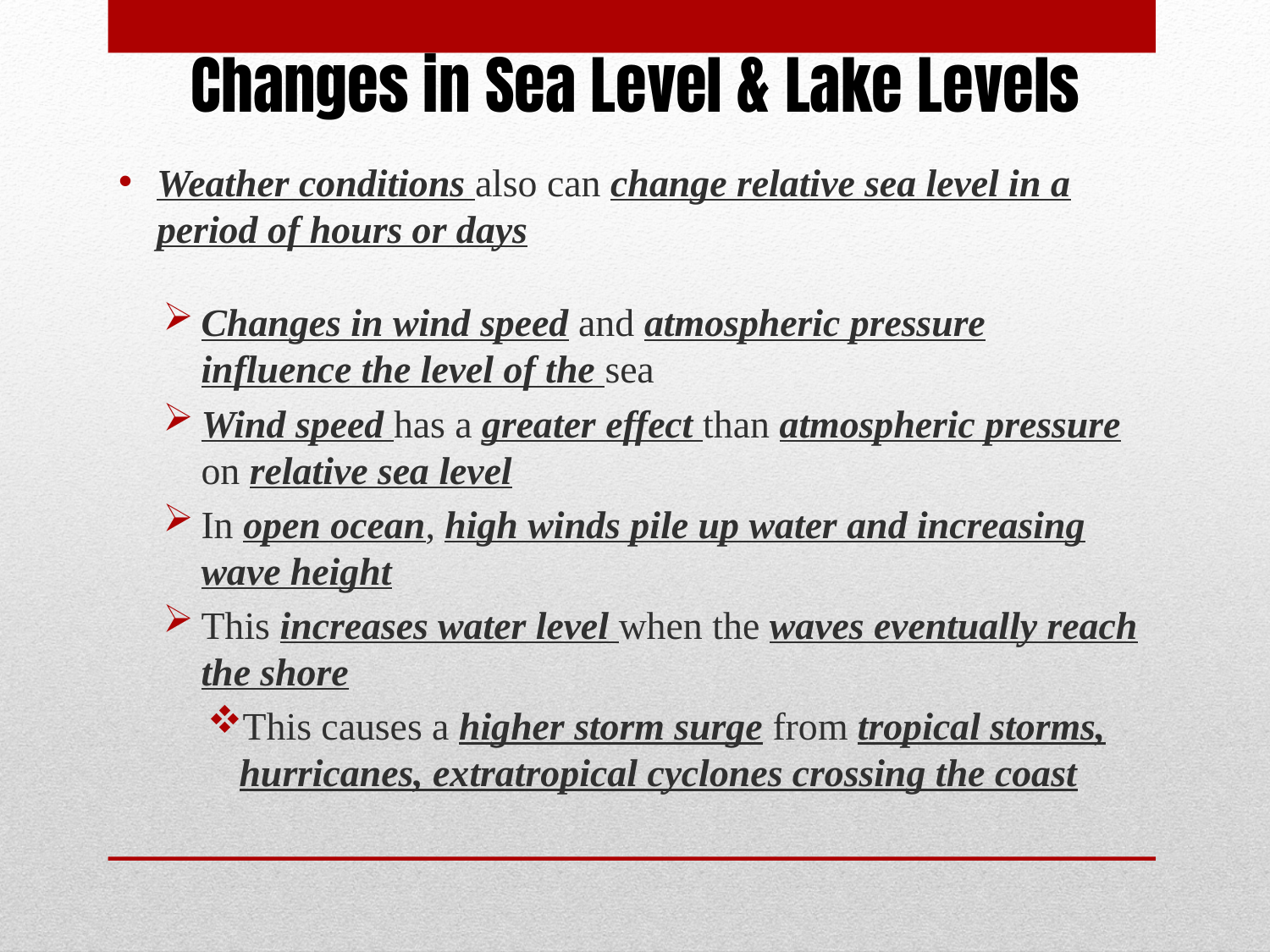

Changes in Sea Level & Lake Levels
Weather conditions also can change relative sea level in a period of hours or days

Changes in wind speed and atmospheric pressure influence the level of the sea
Wind speed has a greater effect than atmospheric pressure on relative sea level
In open ocean, high winds pile up water and increasing wave height
This increases water level when the waves eventually reach the shore
This causes a higher storm surge from tropical storms, hurricanes, extratropical cyclones crossing the coast